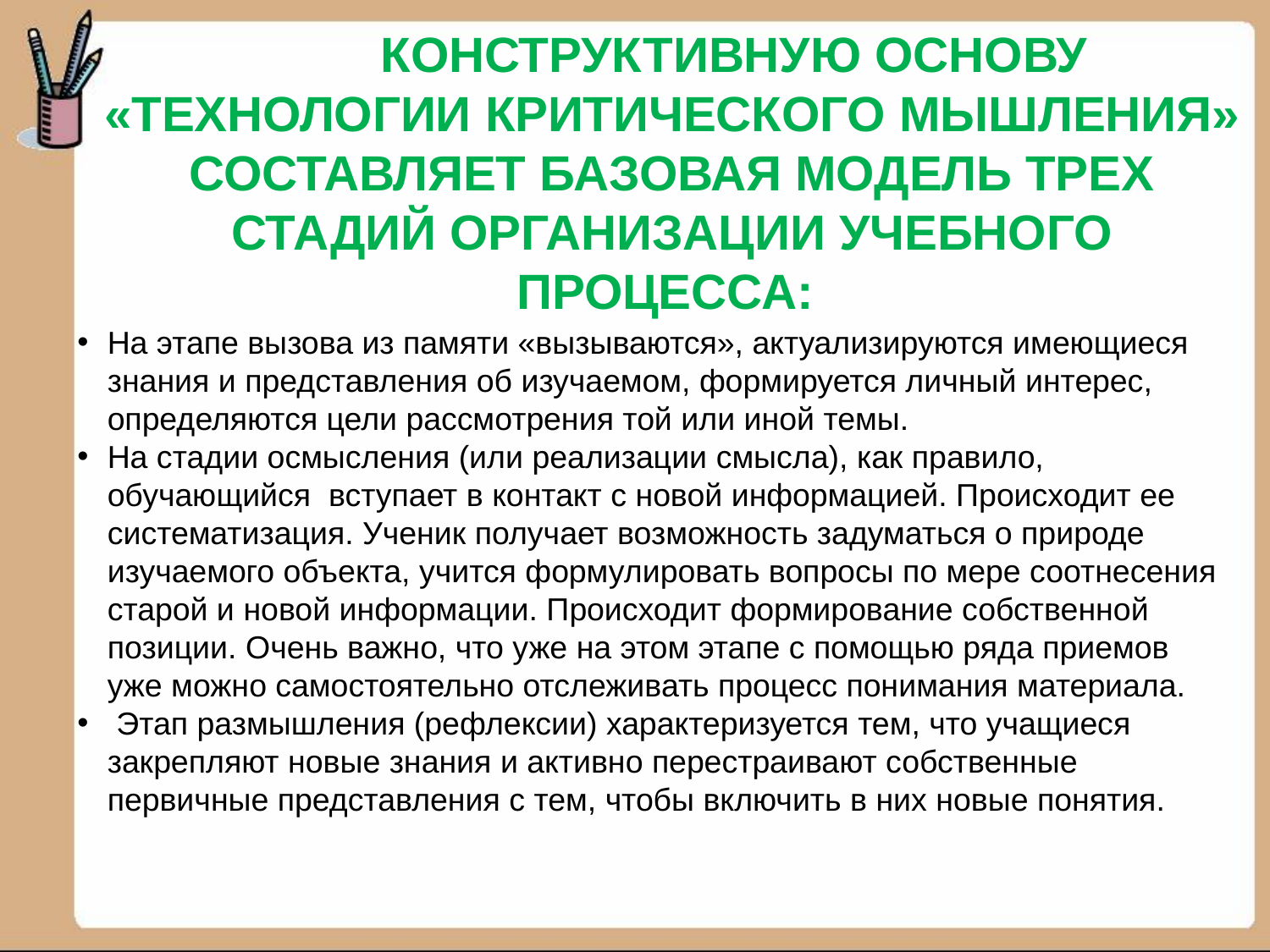

КОНСТРУКТИВНУЮ ОСНОВУ «ТЕХНОЛОГИИ КРИТИЧЕСКОГО МЫШЛЕНИЯ» СОСТАВЛЯЕТ БАЗОВАЯ МОДЕЛЬ ТРЕХ СТАДИЙ ОРГАНИЗАЦИИ УЧЕБНОГО ПРОЦЕССА:

На этапе вызова из памяти «вызываются», актуализируются имеющиеся знания и представления об изучаемом, формируется личный интерес, определяются цели рассмотрения той или иной темы.
На стадии осмысления (или реализации смысла), как правило, обучающийся  вступает в контакт с новой информацией. Происходит ее систематизация. Ученик получает возможность задуматься о природе изучаемого объекта, учится формулировать вопросы по мере соотнесения старой и новой информации. Происходит формирование собственной позиции. Очень важно, что уже на этом этапе с помощью ряда приемов уже можно самостоятельно отслеживать процесс понимания материала.
 Этап размышления (рефлексии) характеризуется тем, что учащиеся закрепляют новые знания и активно перестраивают собственные первичные представления с тем, чтобы включить в них новые понятия.